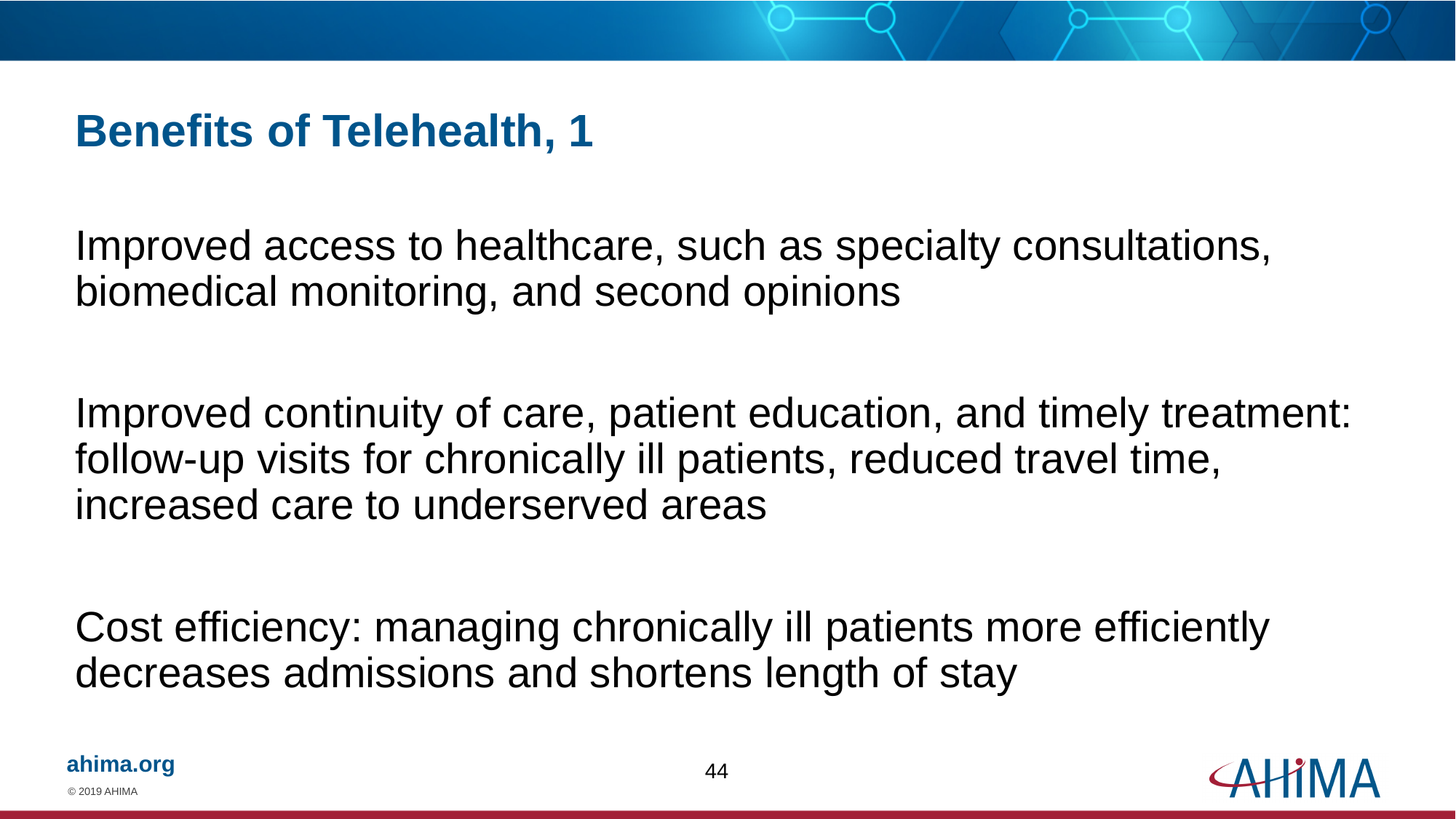

# Benefits of Telehealth, 1
Improved access to healthcare, such as specialty consultations, biomedical monitoring, and second opinions

Improved continuity of care, patient education, and timely treatment: follow-up visits for chronically ill patients, reduced travel time, increased care to underserved areas

Cost efficiency: managing chronically ill patients more efficiently decreases admissions and shortens length of stay